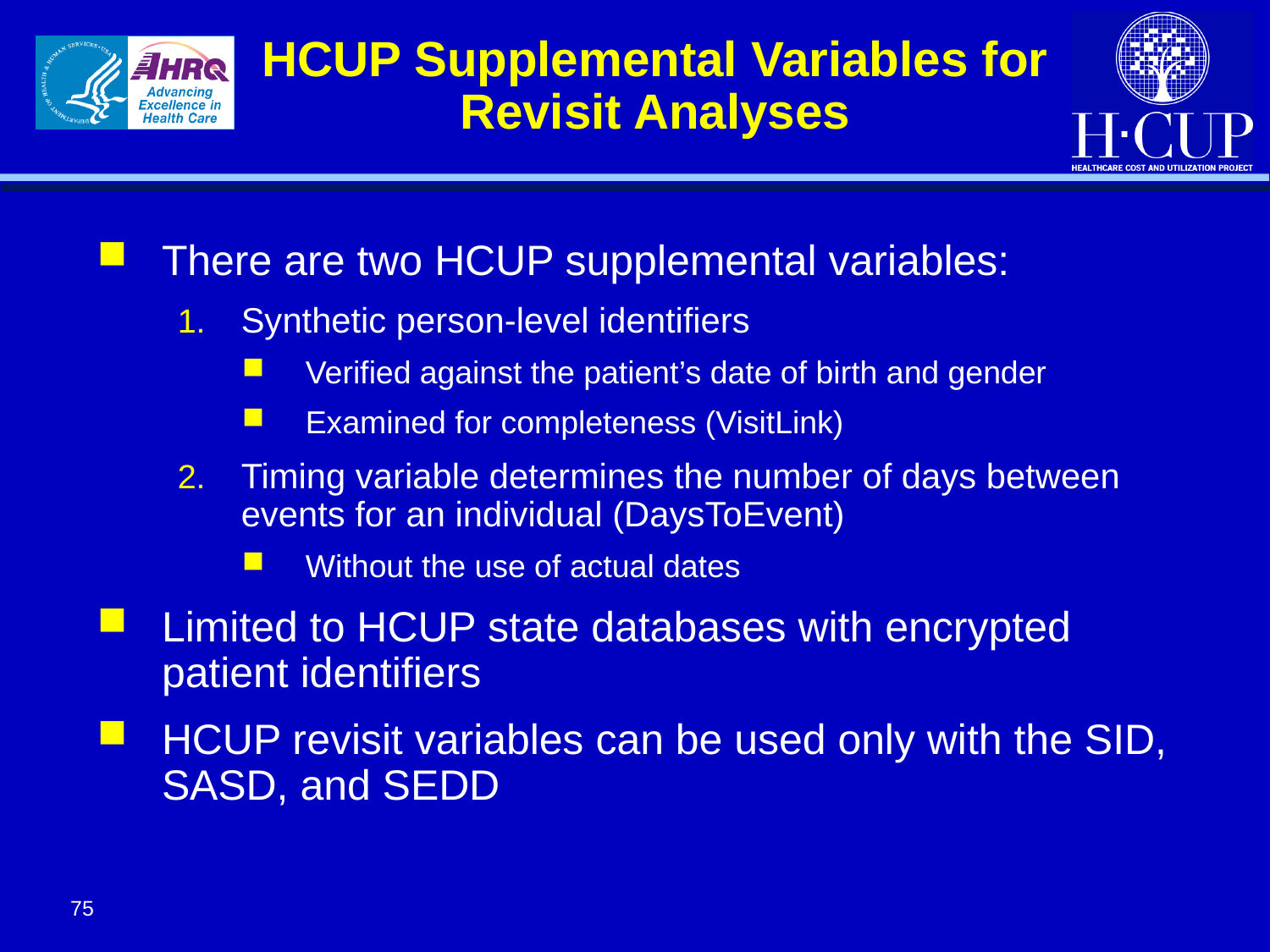

# HCUP Supplemental Variables for Revisit Analyses
There are two HCUP supplemental variables:
Synthetic person-level identifiers
Verified against the patient’s date of birth and gender
Examined for completeness (VisitLink)
Timing variable determines the number of days between events for an individual (DaysToEvent)
Without the use of actual dates
Limited to HCUP state databases with encrypted patient identifiers
HCUP revisit variables can be used only with the SID, SASD, and SEDD

75